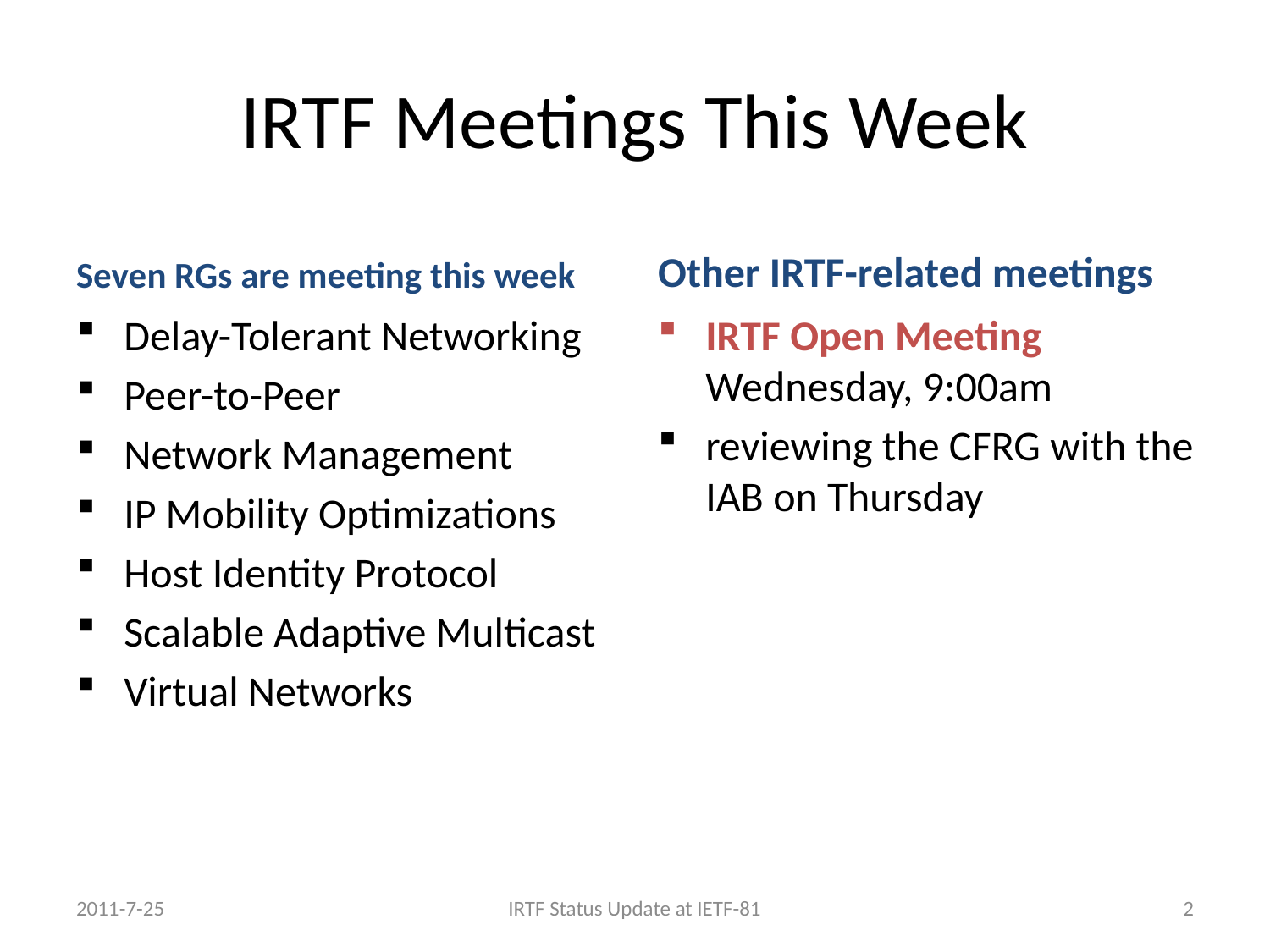

# IRTF Meetings This Week
Seven RGs are meeting this week
Other IRTF-related meetings
Delay-Tolerant Networking
Peer-to-Peer
Network Management
IP Mobility Optimizations
Host Identity Protocol
Scalable Adaptive Multicast
Virtual Networks
IRTF Open Meeting
Wednesday, 9:00am
reviewing the CFRG with the IAB on Thursday
2011-7-25
IRTF Status Update at IETF-81
2